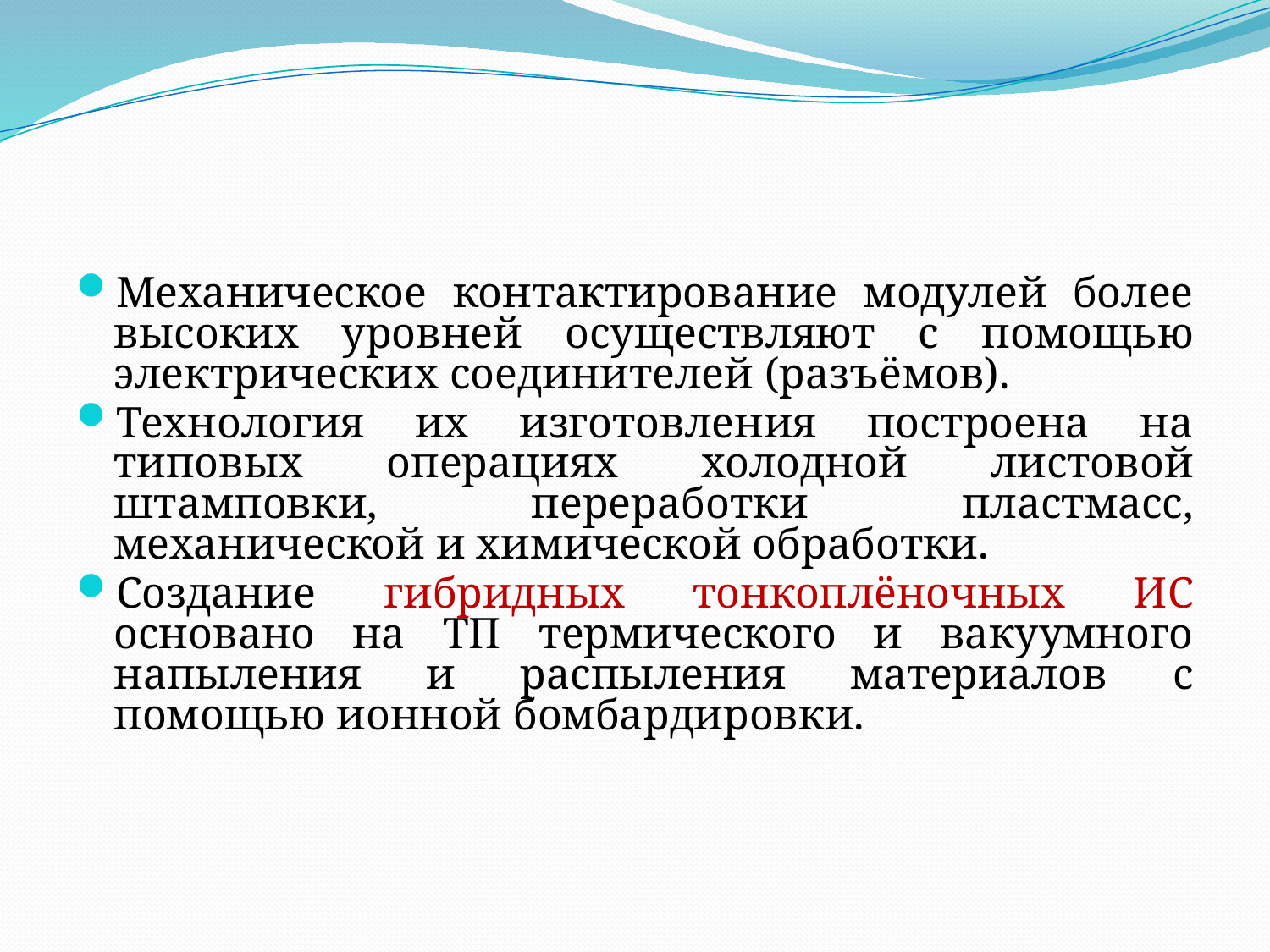

Механическое контактирование модулей более высоких уровней осуществляют с помощью электрических соединителей (разъёмов).
Технология их изготовления построена на типовых операциях холодной листовой штамповки, переработки пластмасс, механической и химической обработки.
Создание гибридных тонкоплёночных ИС основано на ТП термического и вакуумного напыления и распыления материалов с помощью ионной бомбардировки.